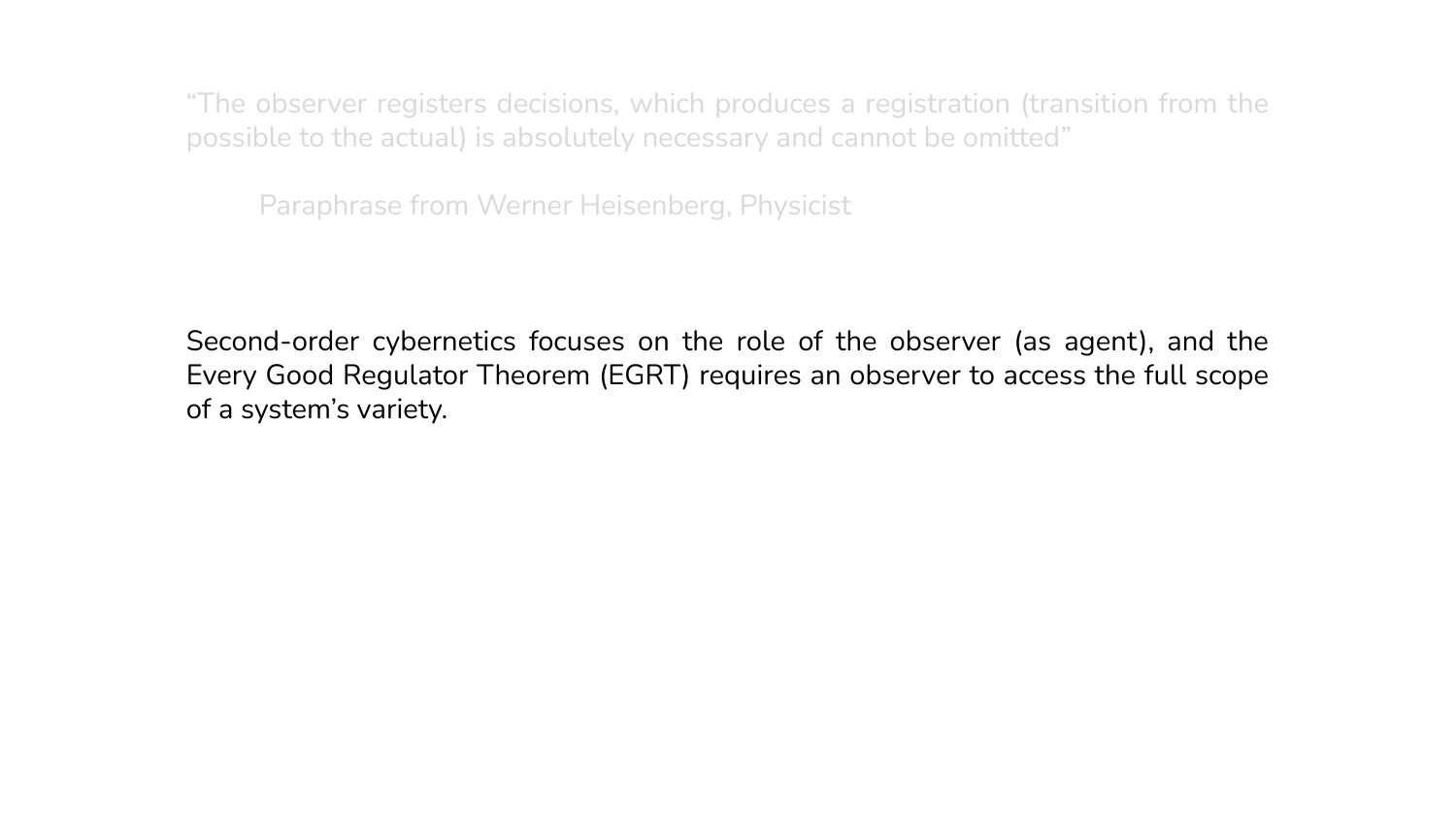

“The observer registers decisions, which produces a registration (transition from the possible to the actual) is absolutely necessary and cannot be omitted”

Paraphrase from Werner Heisenberg, Physicist

Second-order cybernetics focuses on the role of the observer (as agent), and the Every Good Regulator Theorem (EGRT) requires an observer to access the full scope of a system’s variety.